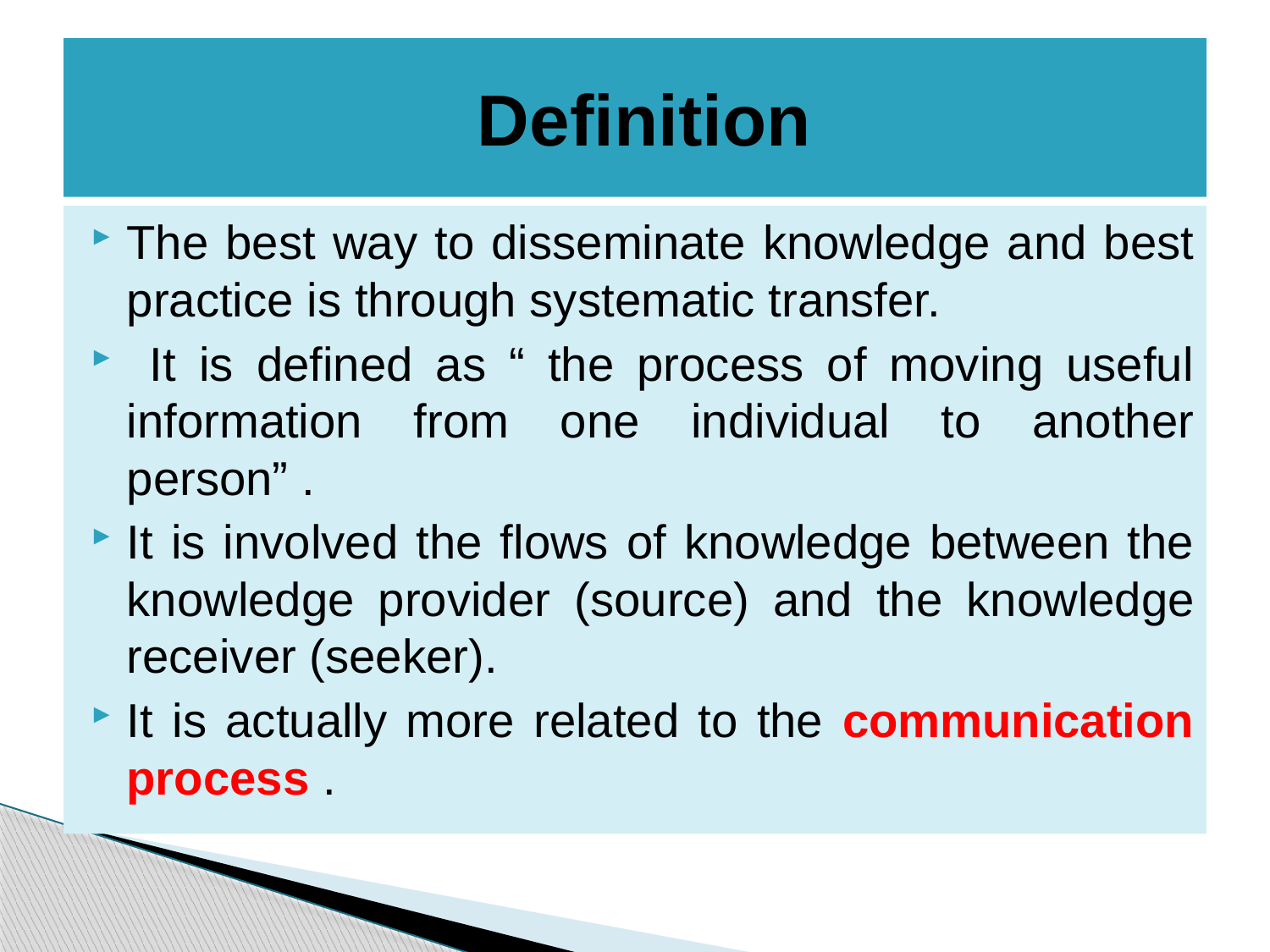

# Definition
The best way to disseminate knowledge and best practice is through systematic transfer.
 It is defined as “ the process of moving useful information from one individual to another person” .
It is involved the flows of knowledge between the knowledge provider (source) and the knowledge receiver (seeker).
It is actually more related to the communication process .